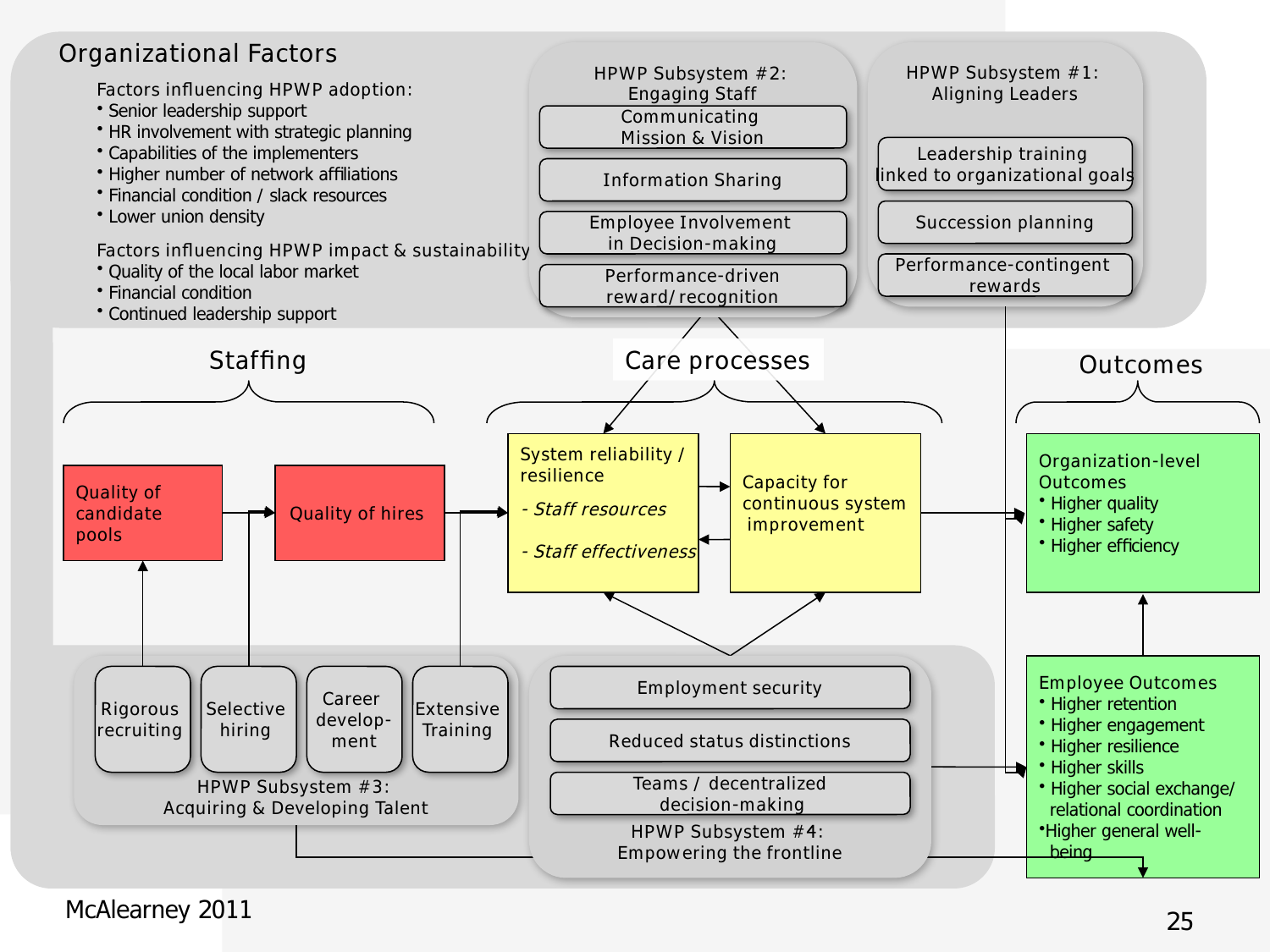

'

Organizational Factors
HPWP Subsystem #2:
Engaging Staff

HPWP Subsystem #1:
Aligning Leaders

Factors influencing HPWP adoption:
 Senior leadership support
 HR involvement with strategic planning
 Capabilities of the implementers
 Higher number of network affiliations
 Financial condition / slack resources
 Lower union density

Factors influencing HPWP impact & sustainability
 Quality of the local labor market
 Financial condition
 Continued leadership support

Communicating
Mission & Vision
Leadership training
linked to organizational goals
Information Sharing

Succession planning
Employee Involvement
in Decision-making

Performance-contingent
rewards
Performance-driven
reward/recognition

Staffing
Care processes
Outcomes
System reliability /
resilience

- Staff resources

- Staff effectiveness

Capacity for
continuous system
 improvement

Organization-level
Outcomes
 Higher quality
 Higher safety
 Higher efficiency

Quality of
candidate
pools

Quality of hires

HPWP Subsystem #3:
Acquiring & Developing Talent

HPWP Subsystem #4:
Empowering the frontline

Employee Outcomes
 Higher retention
 Higher engagement
 Higher resilience
 Higher skills
 Higher social exchange/
  relational coordination
Higher general well-
  being
Rigorous
recruiting
Selective
hiring
Career
develop-
ment
Extensive
Training
Employment security
Reduced status distinctions
Teams / decentralized
 decision-making

McAlearney 2011
25